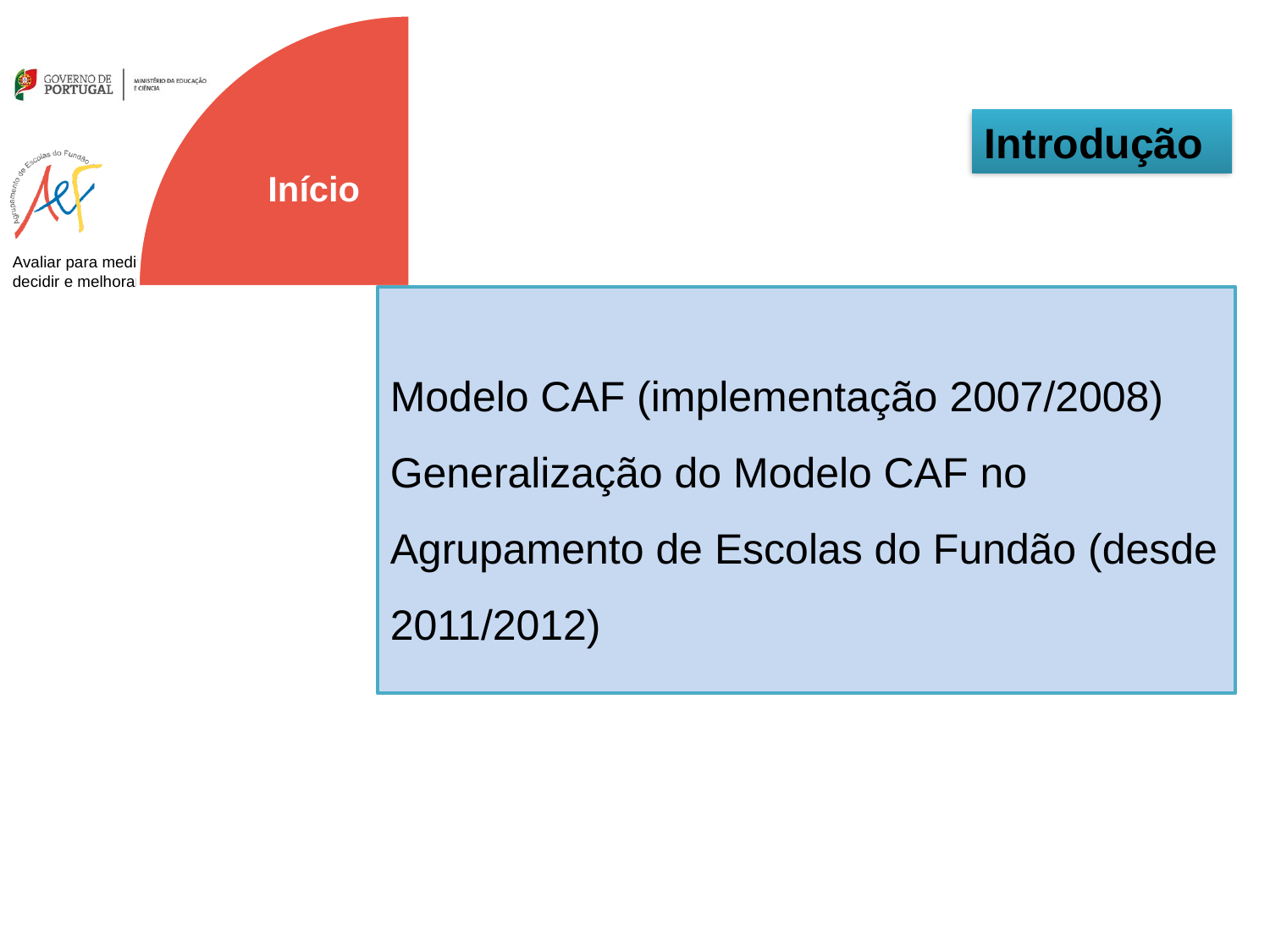

Início
Introdução

Modelo CAF (implementação 2007/2008)
Generalização do Modelo CAF no Agrupamento de Escolas do Fundão (desde 2011/2012)